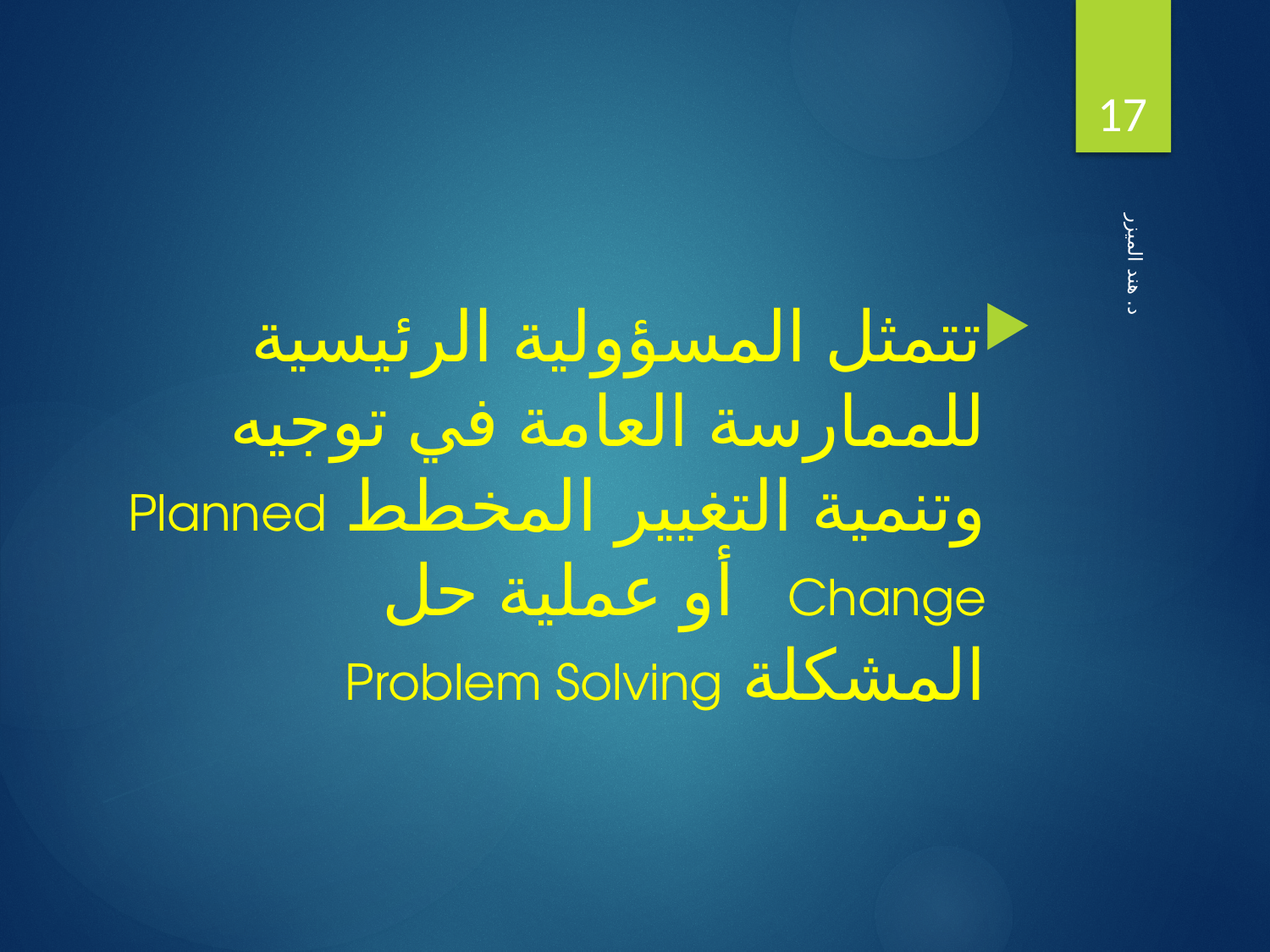

17
تتمثل المسؤولية الرئيسية للممارسة العامة في توجيه وتنمية التغيير المخطط Planned  Change   أو عملية حل المشكلة Problem Solving

د. هند الميزر